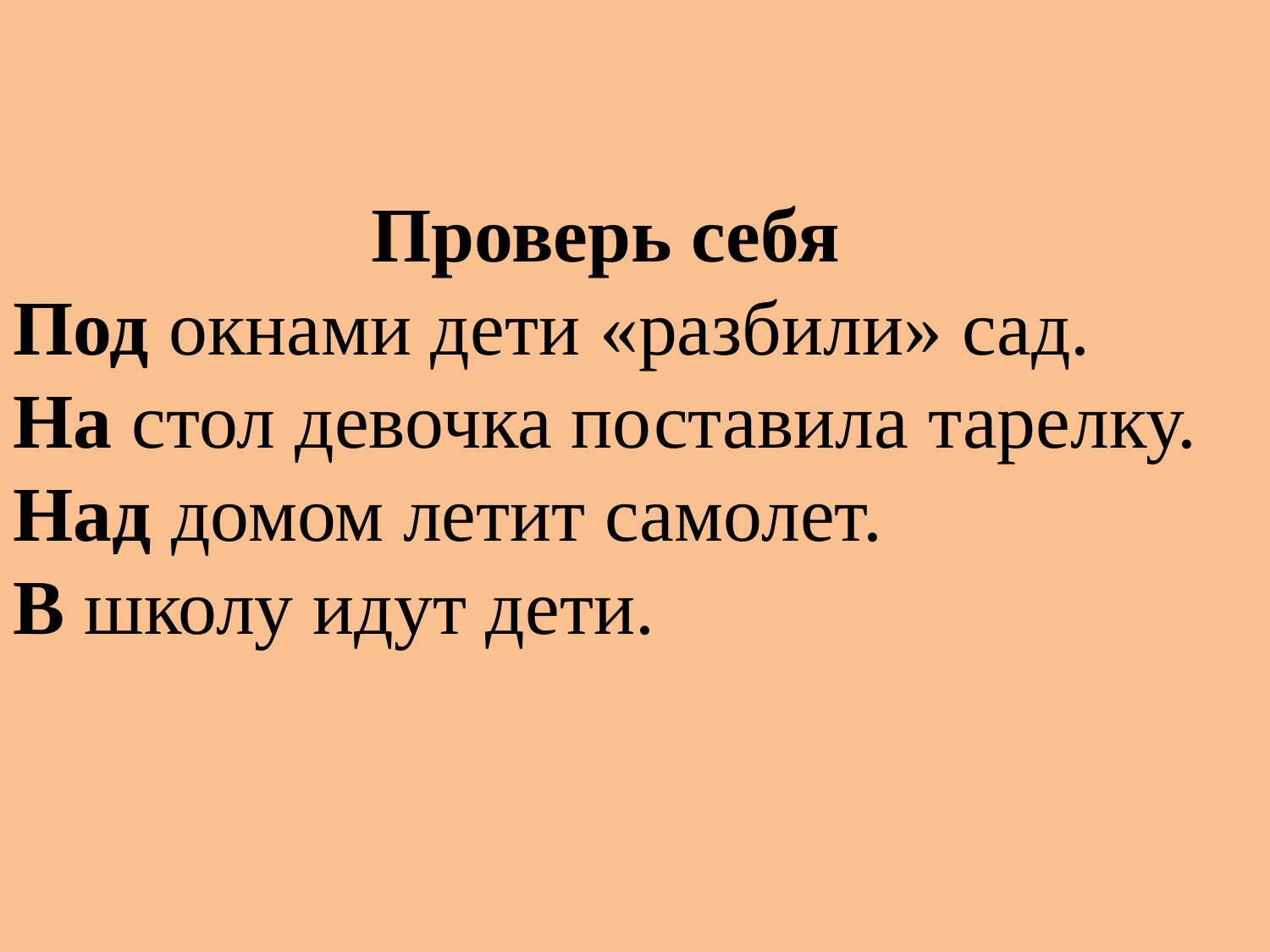

Проверь себя
Под окнами дети «разбили» сад.
На стол девочка поставила тарелку.
Над домом летит самолет.
В школу идут дети.